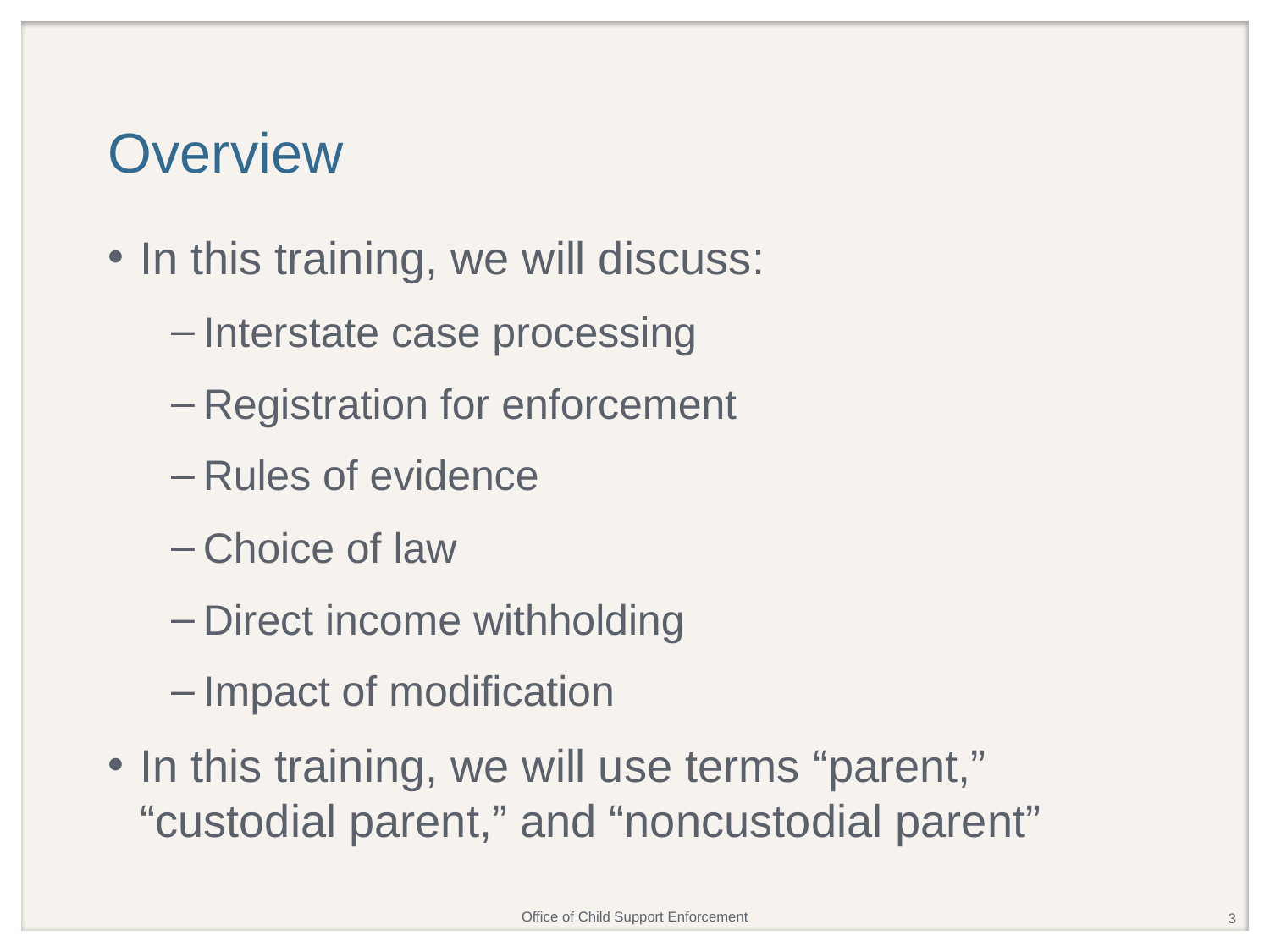

# Overview
In this training, we will discuss:
Interstate case processing
Registration for enforcement
Rules of evidence
Choice of law
Direct income withholding
Impact of modification
In this training, we will use terms “parent,” “custodial parent,” and “noncustodial parent”
3